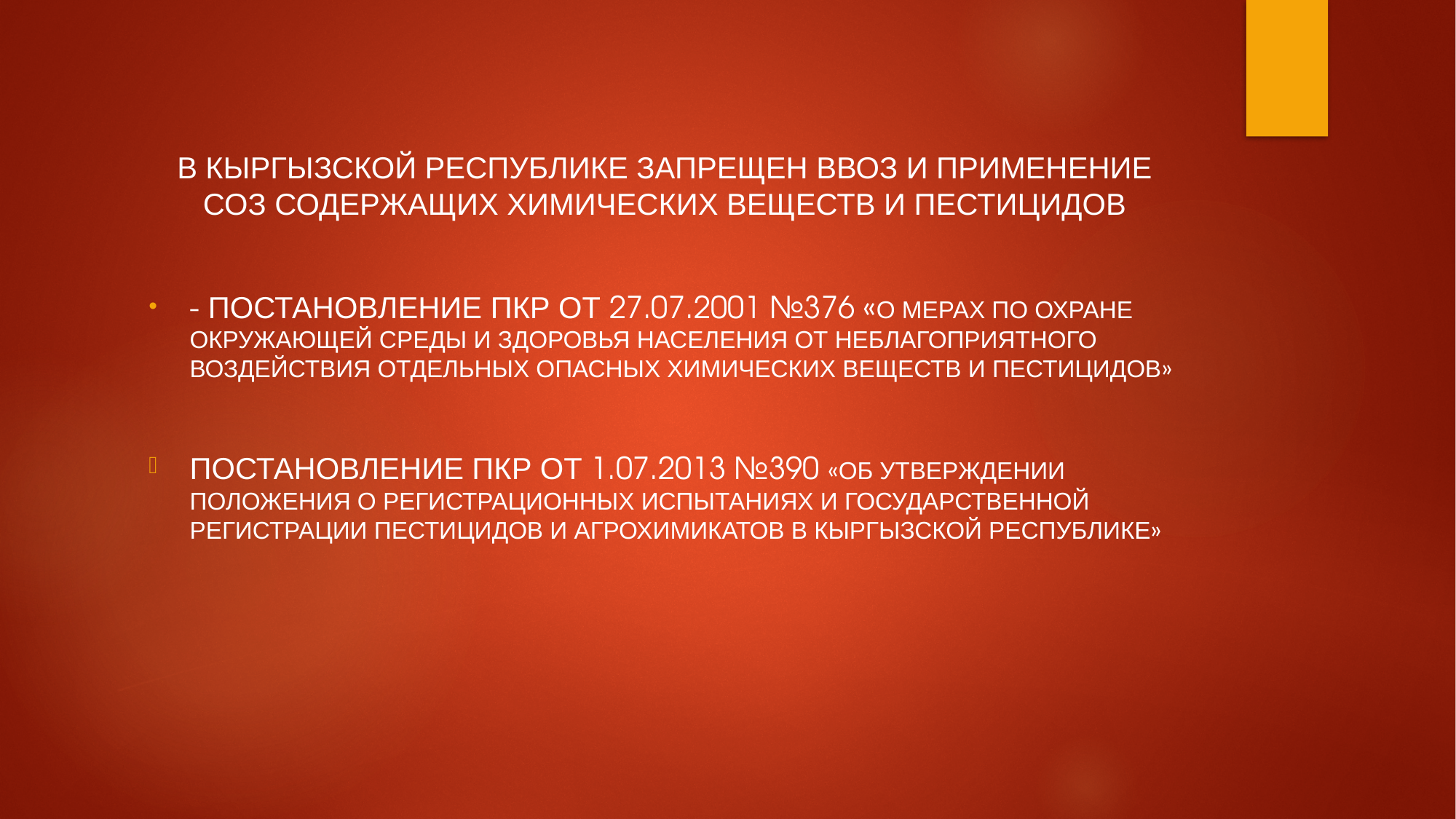

#
В Кыргызской Республике запрещен ввоз и применение СОЗ содержащих химических веществ и пестицидов

- Постановление ПКР от 27.07.2001 №376 «О мерах по охране окружающей среды и здоровья населения от неблагоприятного воздействия отдельных опасных химических веществ и пестицидов»

Постановление ПКР от 1.07.2013 №390 «Об утверждении Положения о регистрационных испытаниях и государственной регистрации пестицидов и агрохимикатов в Кыргызской Республике»